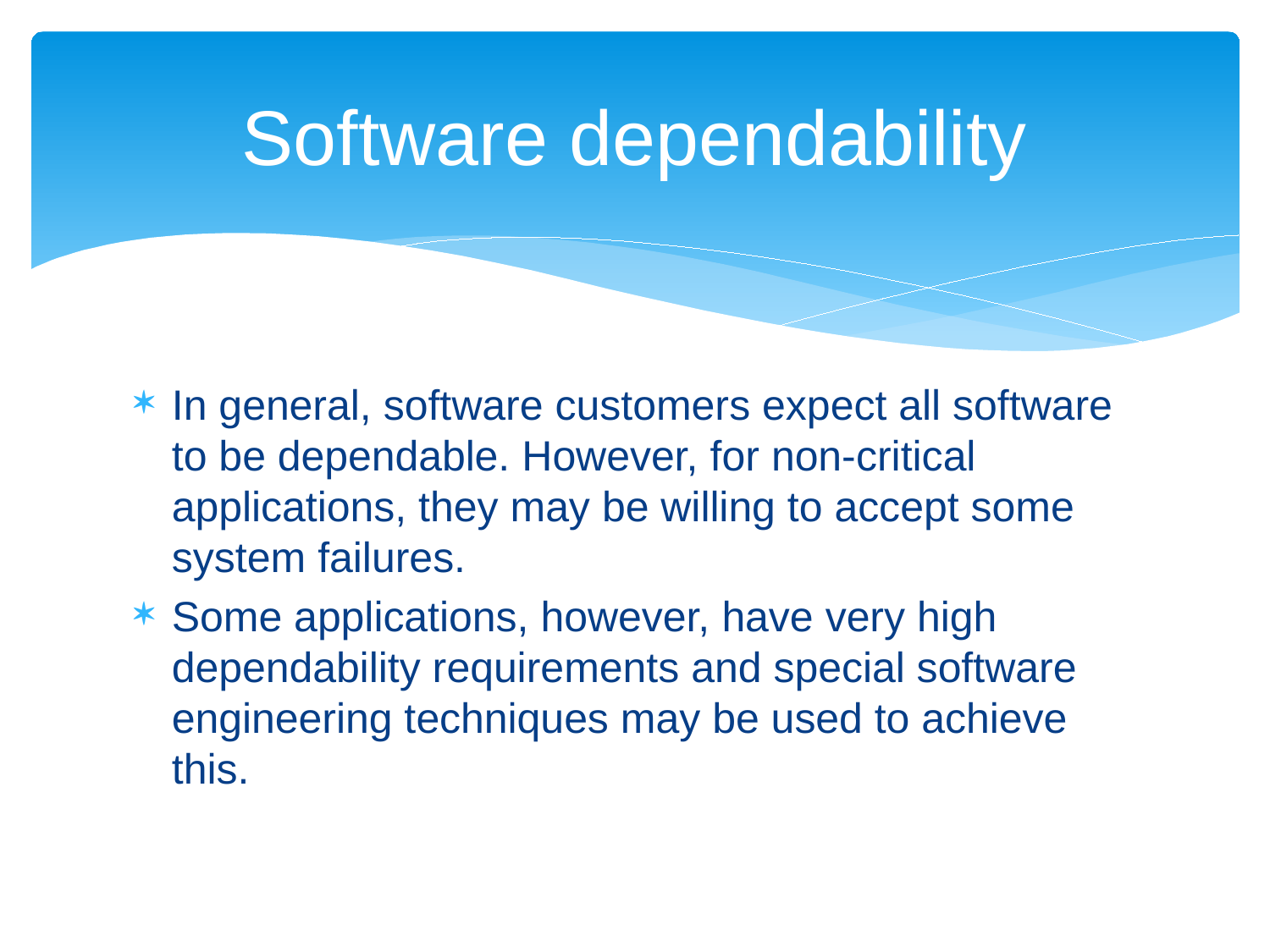

# Software dependability
In general, software customers expect all software to be dependable. However, for non-critical applications, they may be willing to accept some system failures.
Some applications, however, have very high dependability requirements and special software engineering techniques may be used to achieve this.